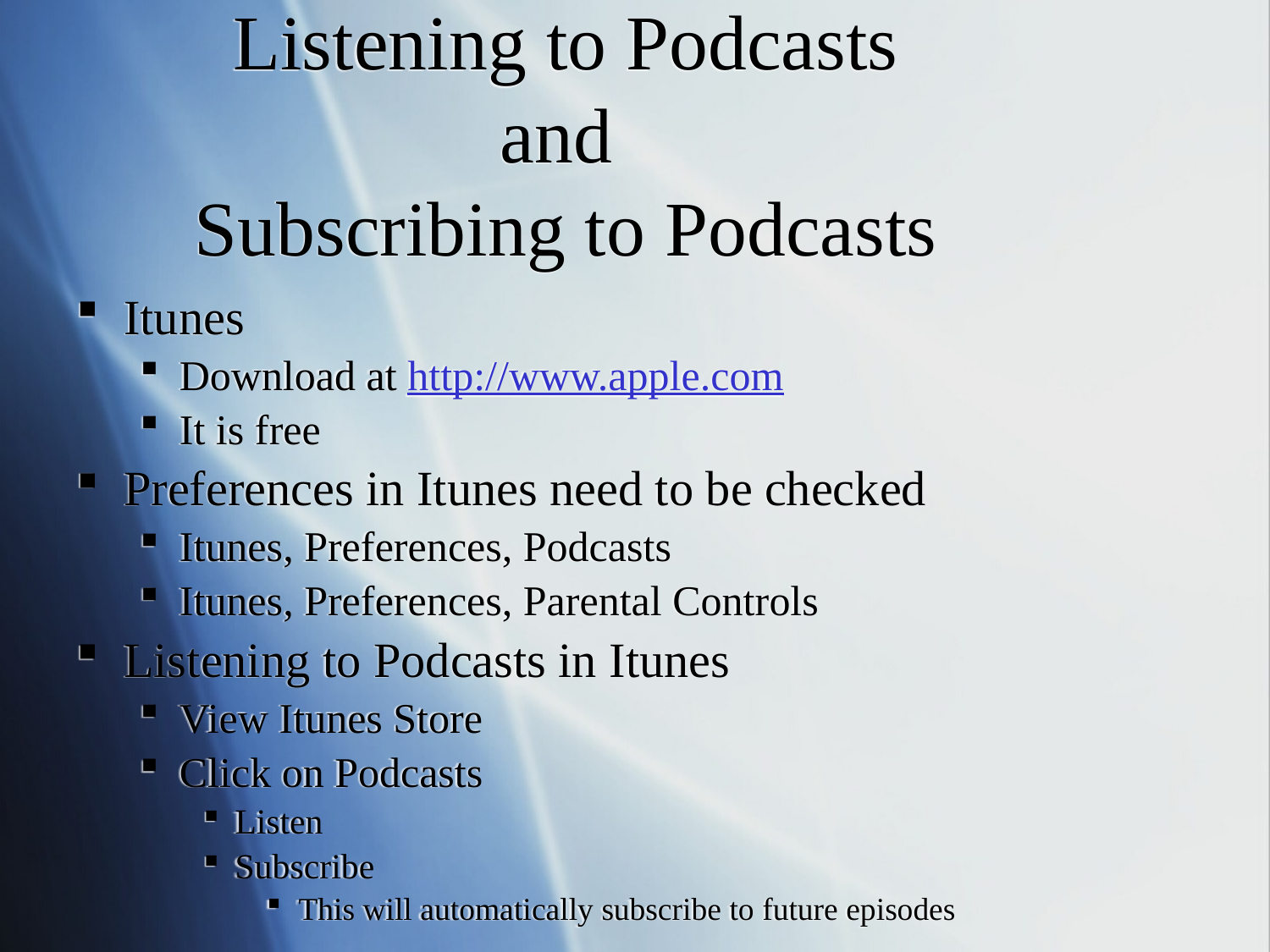

# Listening to Podcasts and Subscribing to Podcasts
Itunes
Download at http://www.apple.com
It is free
Preferences in Itunes need to be checked
Itunes, Preferences, Podcasts
Itunes, Preferences, Parental Controls
Listening to Podcasts in Itunes
View Itunes Store
Click on Podcasts
Listen
Subscribe
This will automatically subscribe to future episodes